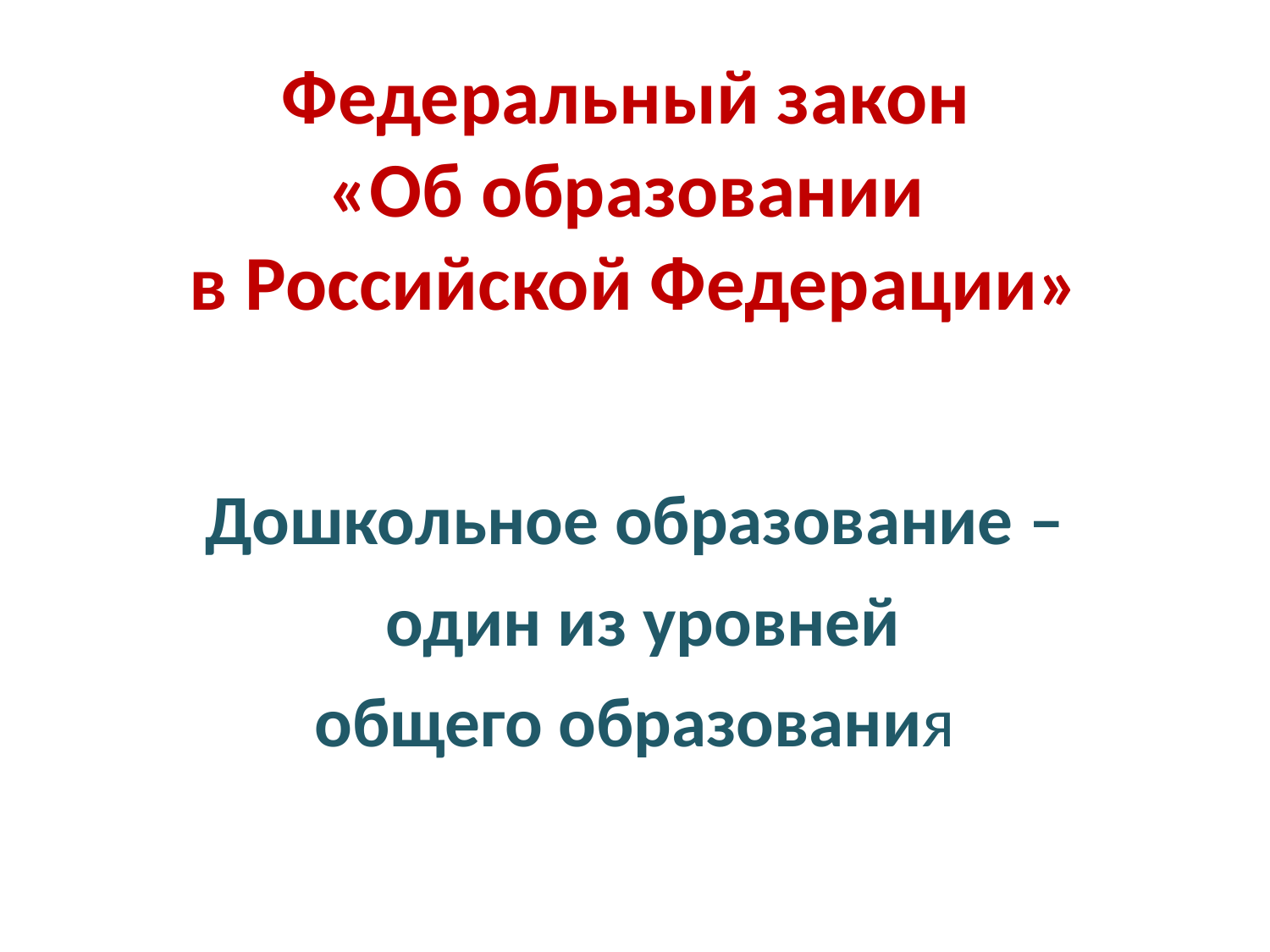

# Федеральный закон «Об образовании в Российской Федерации»

Дошкольное образование –
 один из уровней
общего образования